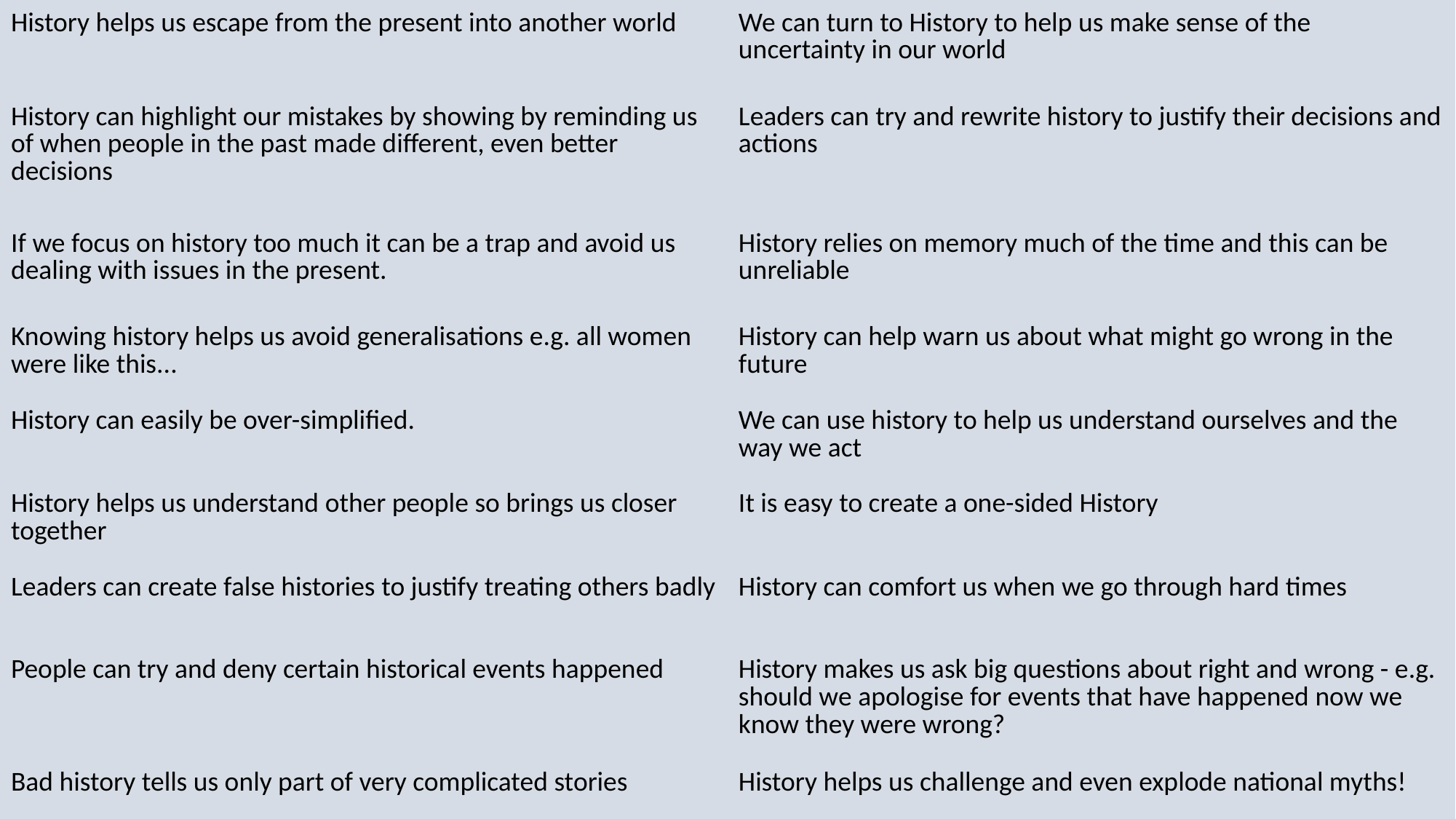

| History helps us escape from the present into another world | We can turn to History to help us make sense of the uncertainty in our world |
| --- | --- |
| History can highlight our mistakes by showing by reminding us of when people in the past made different, even better decisions | Leaders can try and rewrite history to justify their decisions and actions |
| If we focus on history too much it can be a trap and avoid us dealing with issues in the present. | History relies on memory much of the time and this can be unreliable |
| Knowing history helps us avoid generalisations e.g. all women were like this... | History can help warn us about what might go wrong in the future |
| History can easily be over-simplified. | We can use history to help us understand ourselves and the way we act |
| History helps us understand other people so brings us closer together | It is easy to create a one-sided History |
| Leaders can create false histories to justify treating others badly | History can comfort us when we go through hard times |
| People can try and deny certain historical events happened | History makes us ask big questions about right and wrong - e.g. should we apologise for events that have happened now we know they were wrong? |
| Bad history tells us only part of very complicated stories | History helps us challenge and even explode national myths! |